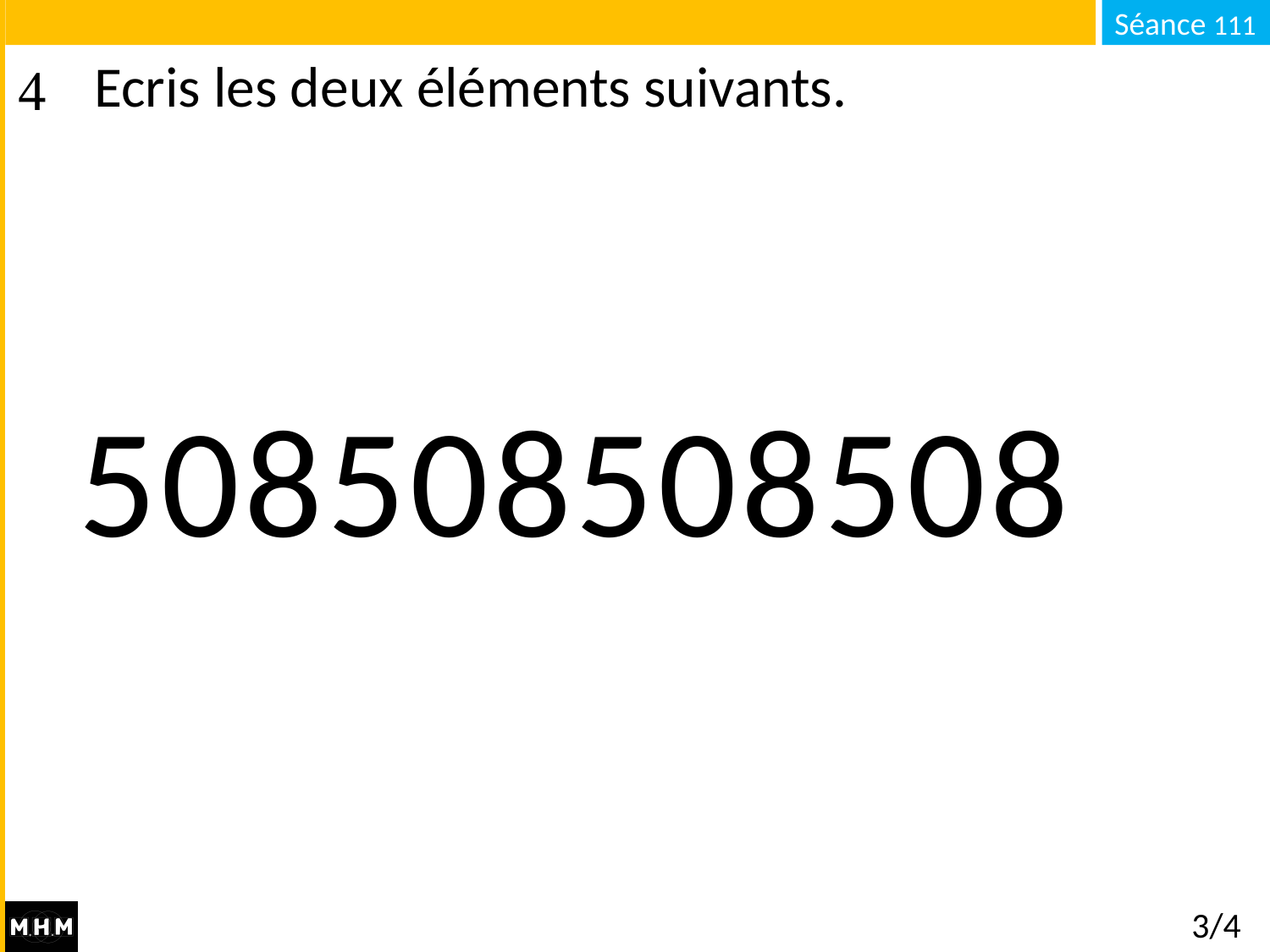

# Ecris les deux éléments suivants.
508508508508
3/4